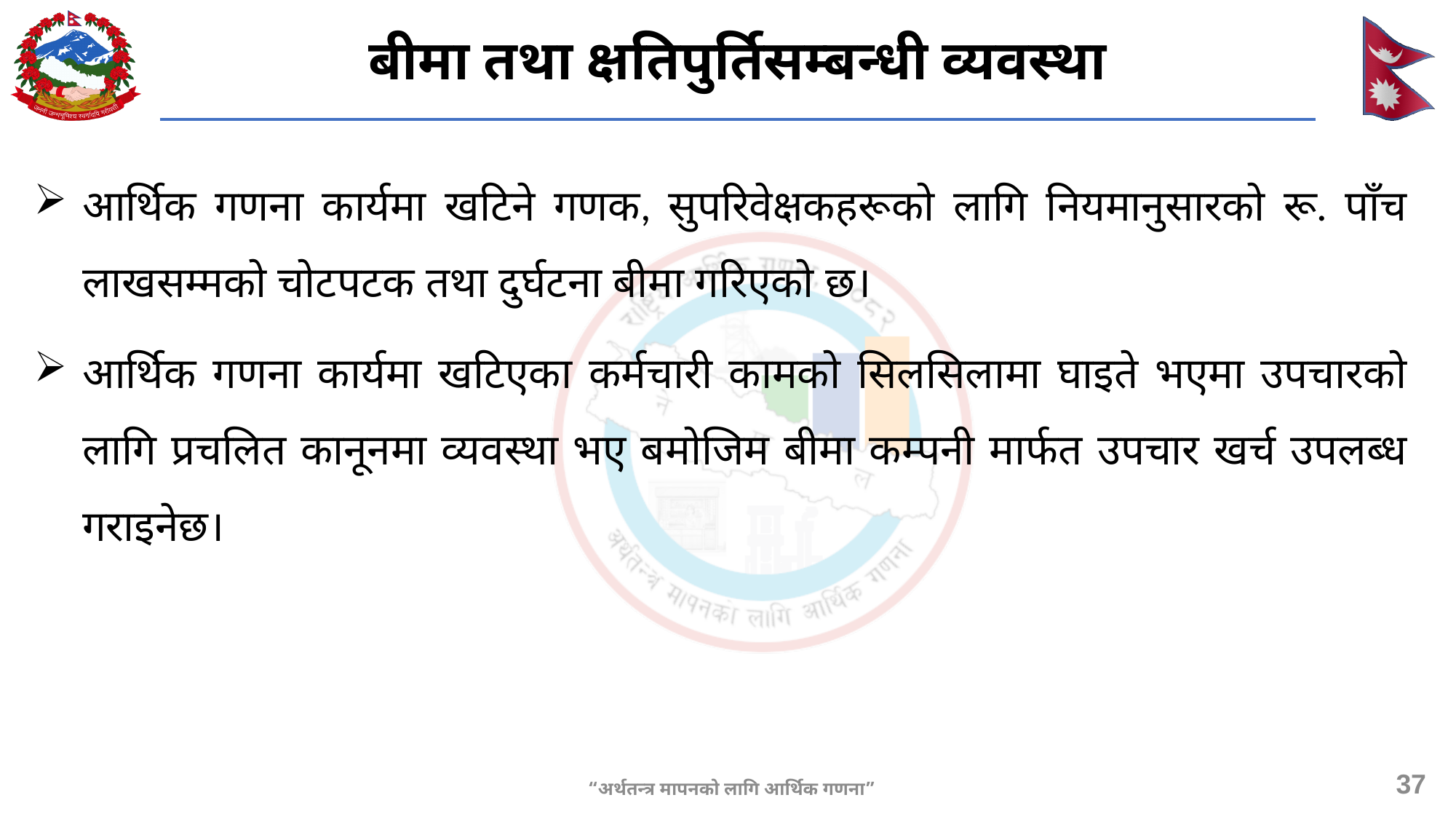

# बीमा तथा क्षतिपुर्तिसम्बन्धी व्यवस्था
आर्थिक गणना कार्यमा खटिने गणक, सुपरिवेक्षकहरूको लागि नियमानुसारको रू. पाँच लाखसम्मको चोटपटक तथा दुर्घटना बीमा गरिएको छ।
आर्थिक गणना कार्यमा खटिएका कर्मचारी कामको सिलसिलामा घाइते भएमा उपचारको लागि प्रचलित कानूनमा व्यवस्था भए बमोजिम बीमा कम्पनी मार्फत उपचार खर्च उपलब्ध गराइनेछ।

37
“अर्थतन्त्र मापनको लागि आर्थिक गणना”